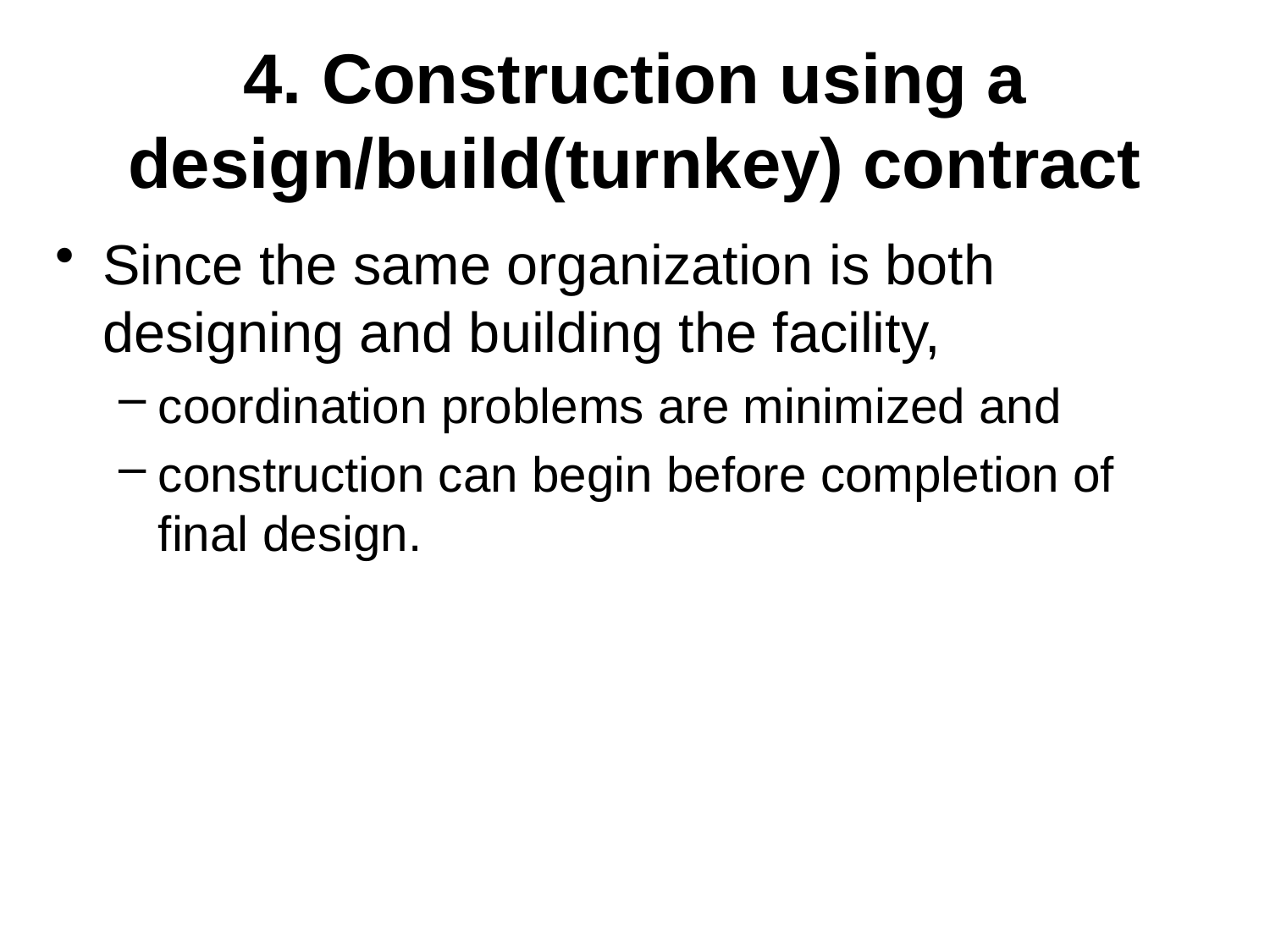

# 4. Construction using a design/build(turnkey) contract
Since the same organization is both designing and building the facility,
coordination problems are minimized and
construction can begin before completion of final design.